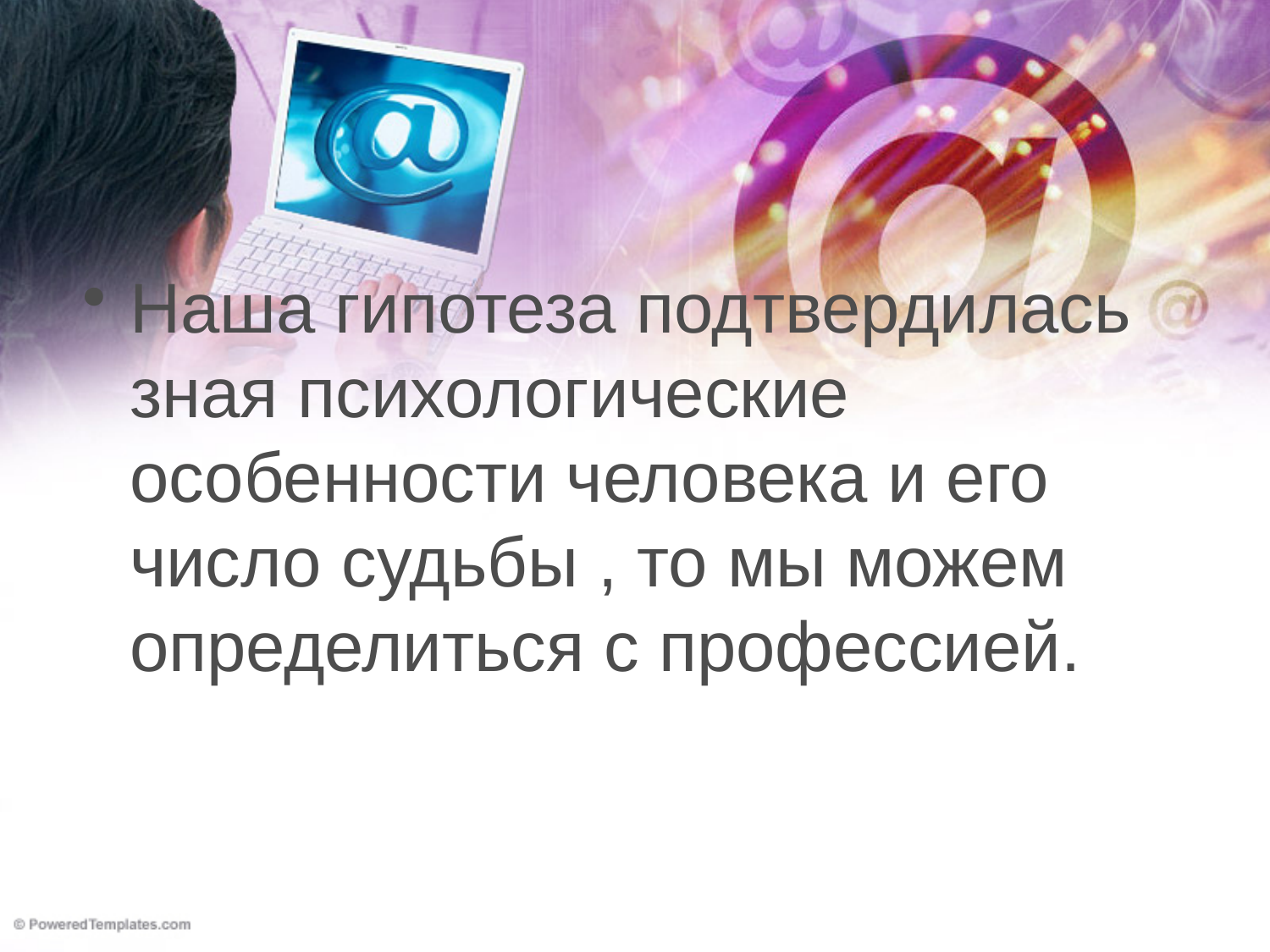

Наша гипотеза подтвердилась  зная психологические особенности человека и его число судьбы , то мы можем определиться с профессией.
#